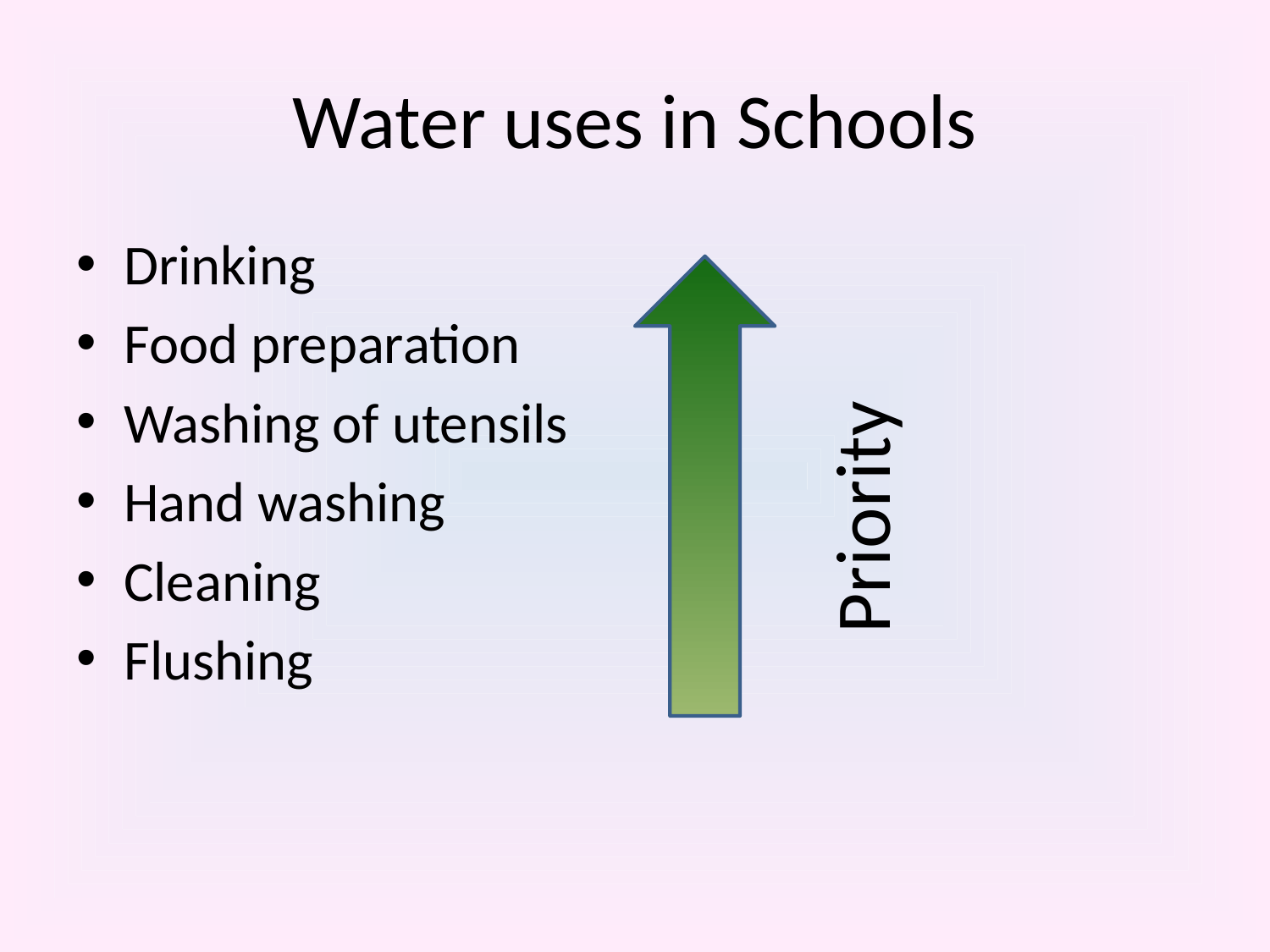

# Water uses in Schools
Drinking
Food preparation
Washing of utensils
Hand washing
Cleaning
Flushing

Priority